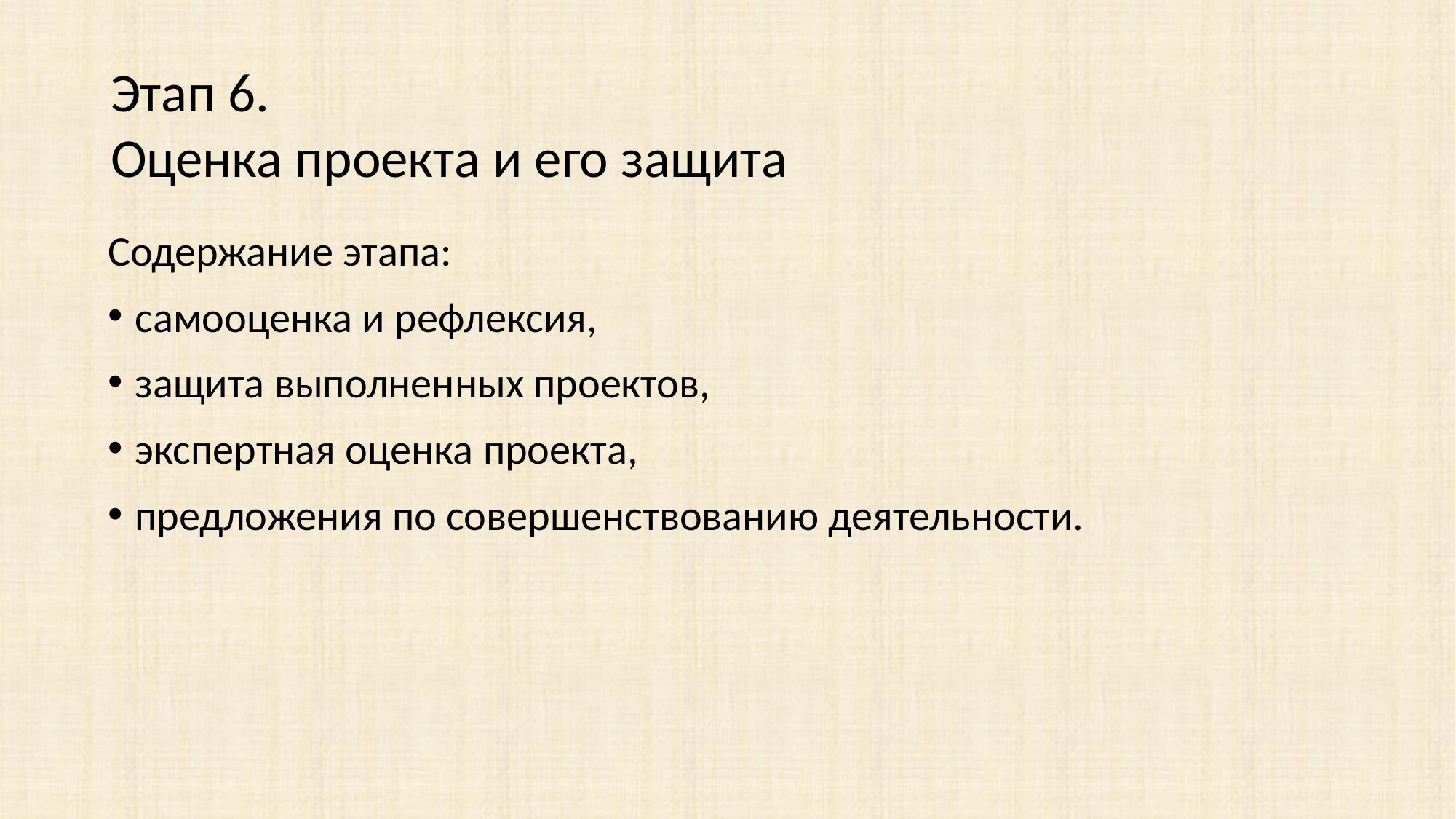

Этап 6.
Оценка проекта и его защита
Содержание этапа:
самооценка и рефлексия,
защита выполненных проектов,
экспертная оценка проекта,
предложения по совершенствованию деятельности.